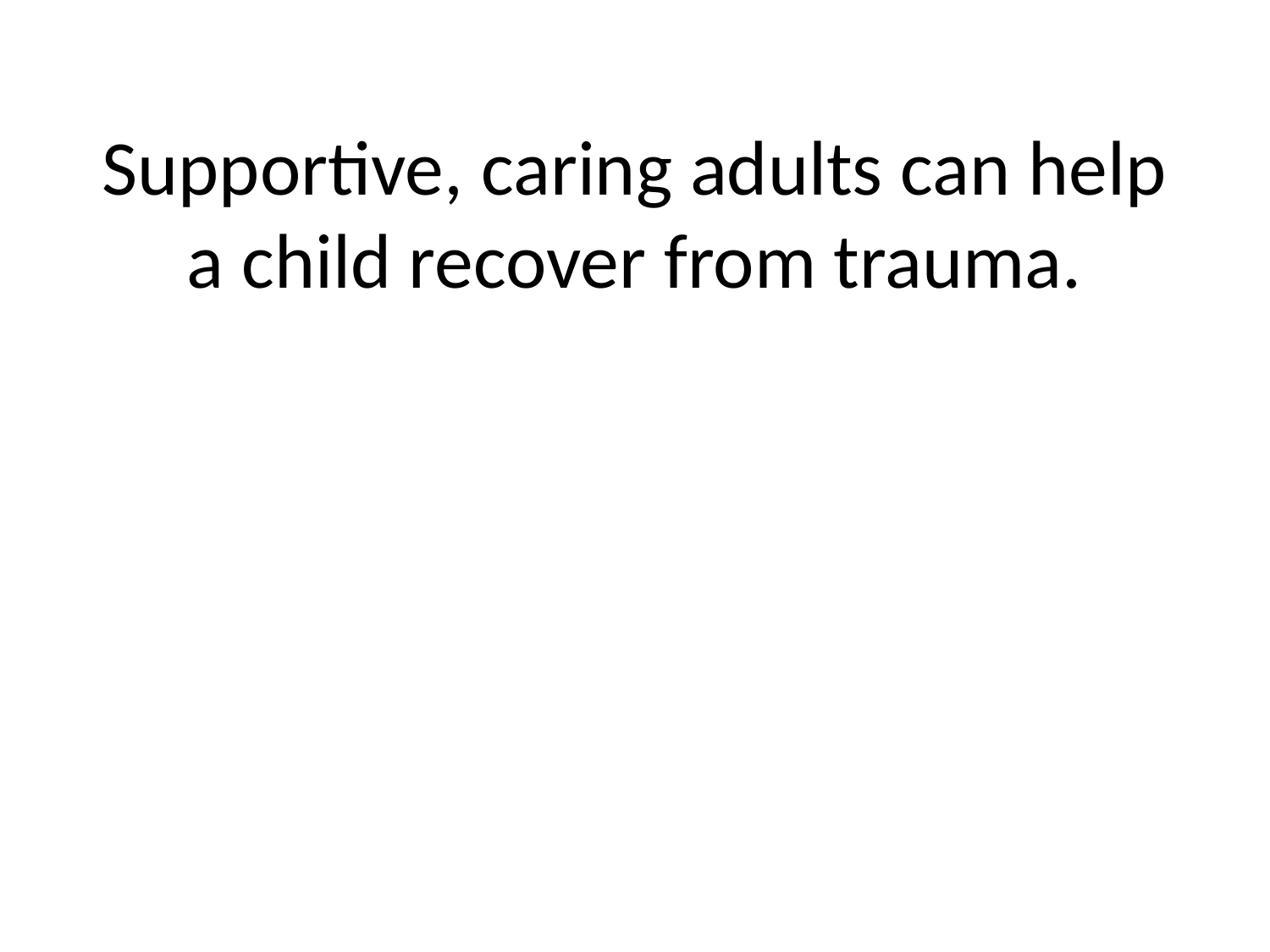

# Supportive, caring adults can help a child recover from trauma.